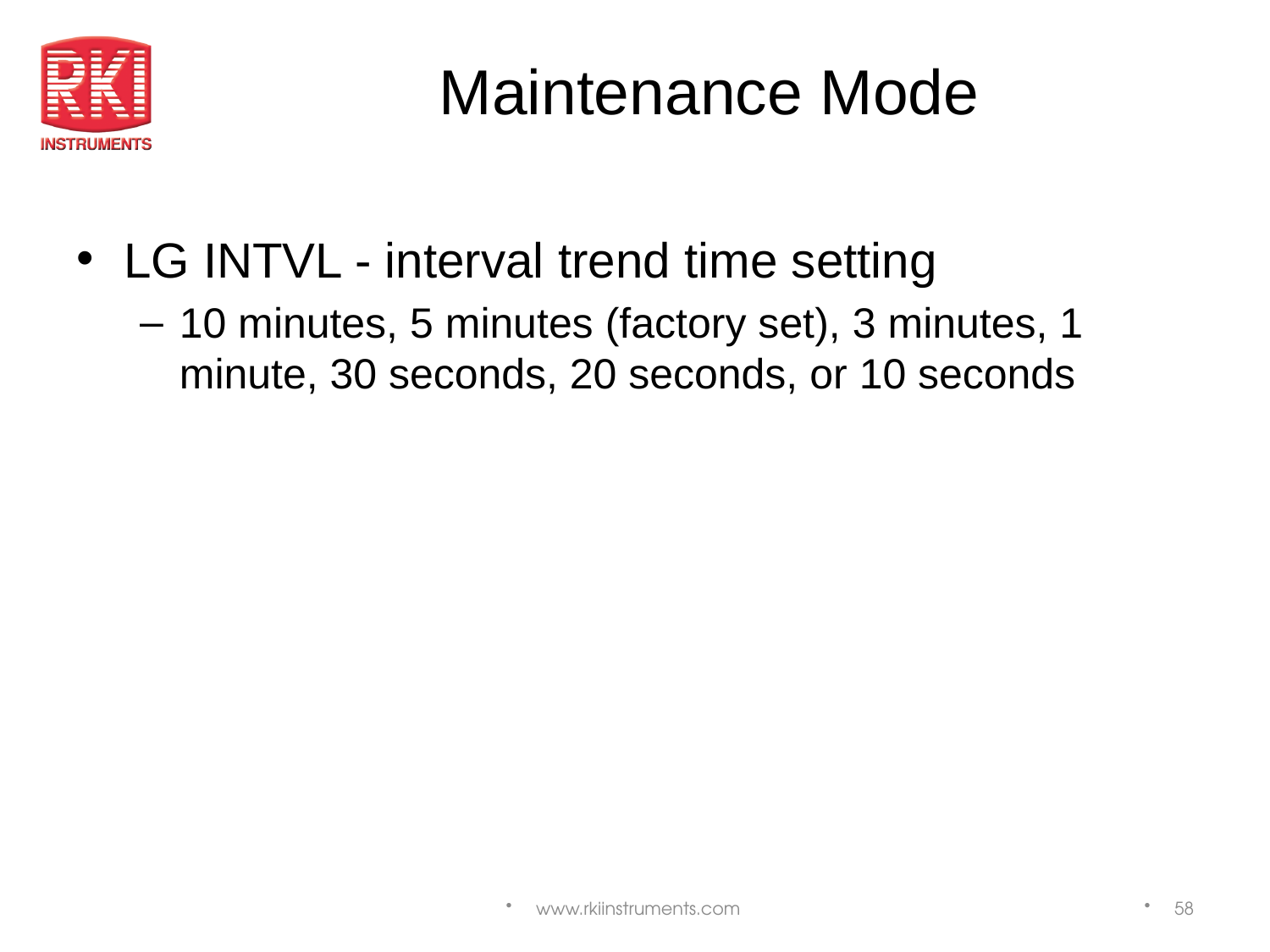

# Maintenance Mode
LG INTVL - interval trend time setting
10 minutes, 5 minutes (factory set), 3 minutes, 1 minute, 30 seconds, 20 seconds, or 10 seconds

www.rkiinstruments.com
58